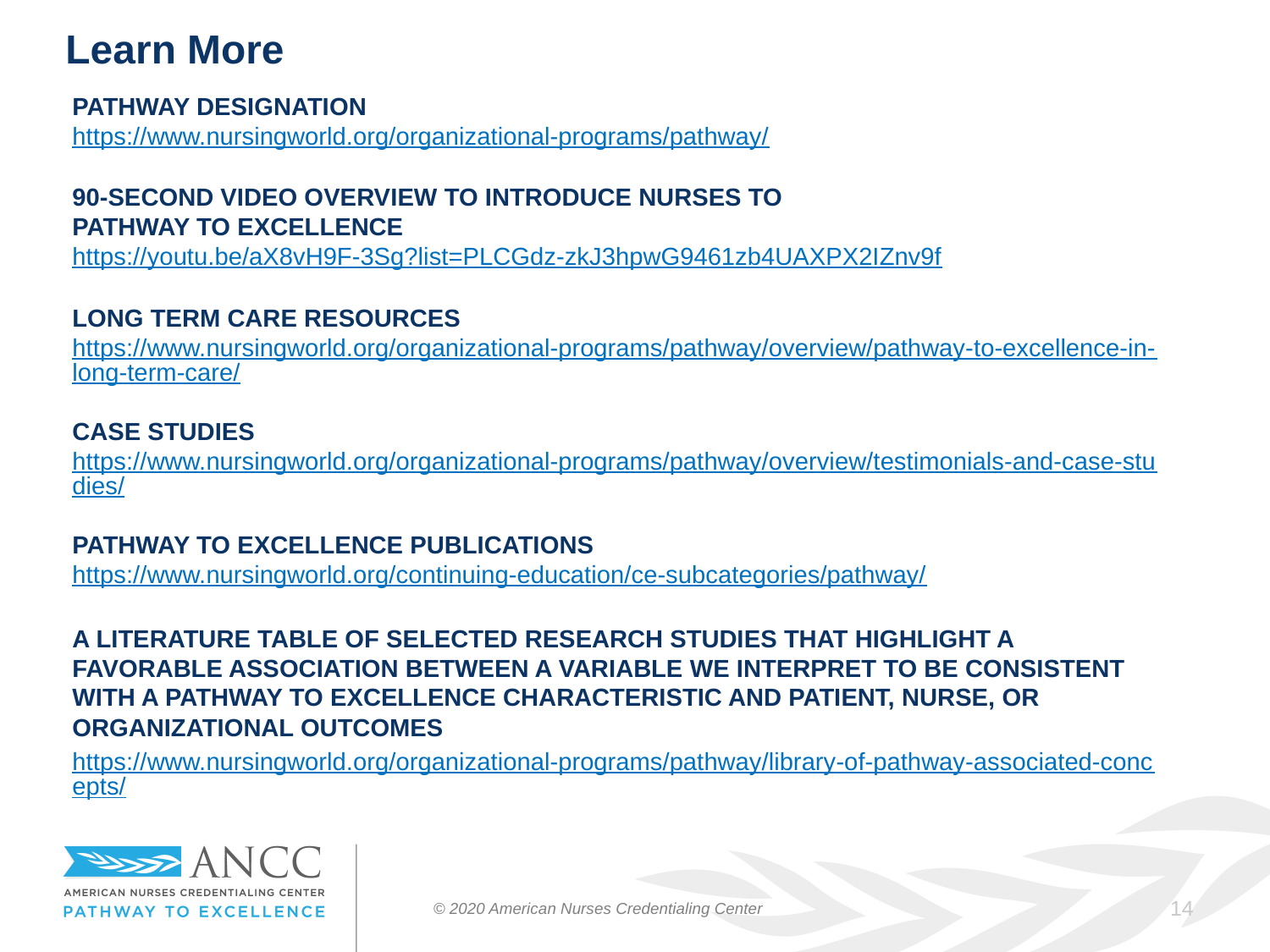

# Learn More
PATHWAY DESIGNATION
https://www.nursingworld.org/organizational-programs/pathway/
90-SECOND VIDEO OVERVIEW TO INTRODUCE NURSES TO
PATHWAY TO EXCELLENCE
https://youtu.be/aX8vH9F-3Sg?list=PLCGdz-zkJ3hpwG9461zb4UAXPX2IZnv9f
LONG TERM CARE RESOURCES
https://www.nursingworld.org/organizational-programs/pathway/overview/pathway-to-excellence-in-long-term-care/

CASE STUDIES
https://www.nursingworld.org/organizational-programs/pathway/overview/testimonials-and-case-studies/

PATHWAY TO EXCELLENCE PUBLICATIONS
https://www.nursingworld.org/continuing-education/ce-subcategories/pathway/

A LITERATURE TABLE OF SELECTED RESEARCH STUDIES THAT HIGHLIGHT A FAVORABLE ASSOCIATION BETWEEN A VARIABLE WE INTERPRET TO BE CONSISTENT WITH A PATHWAY TO EXCELLENCE CHARACTERISTIC AND PATIENT, NURSE, OR ORGANIZATIONAL OUTCOMES
https://www.nursingworld.org/organizational-programs/pathway/library-of-pathway-associated-concepts/
Learn more
© 2020 American Nurses Credentialing Center
14